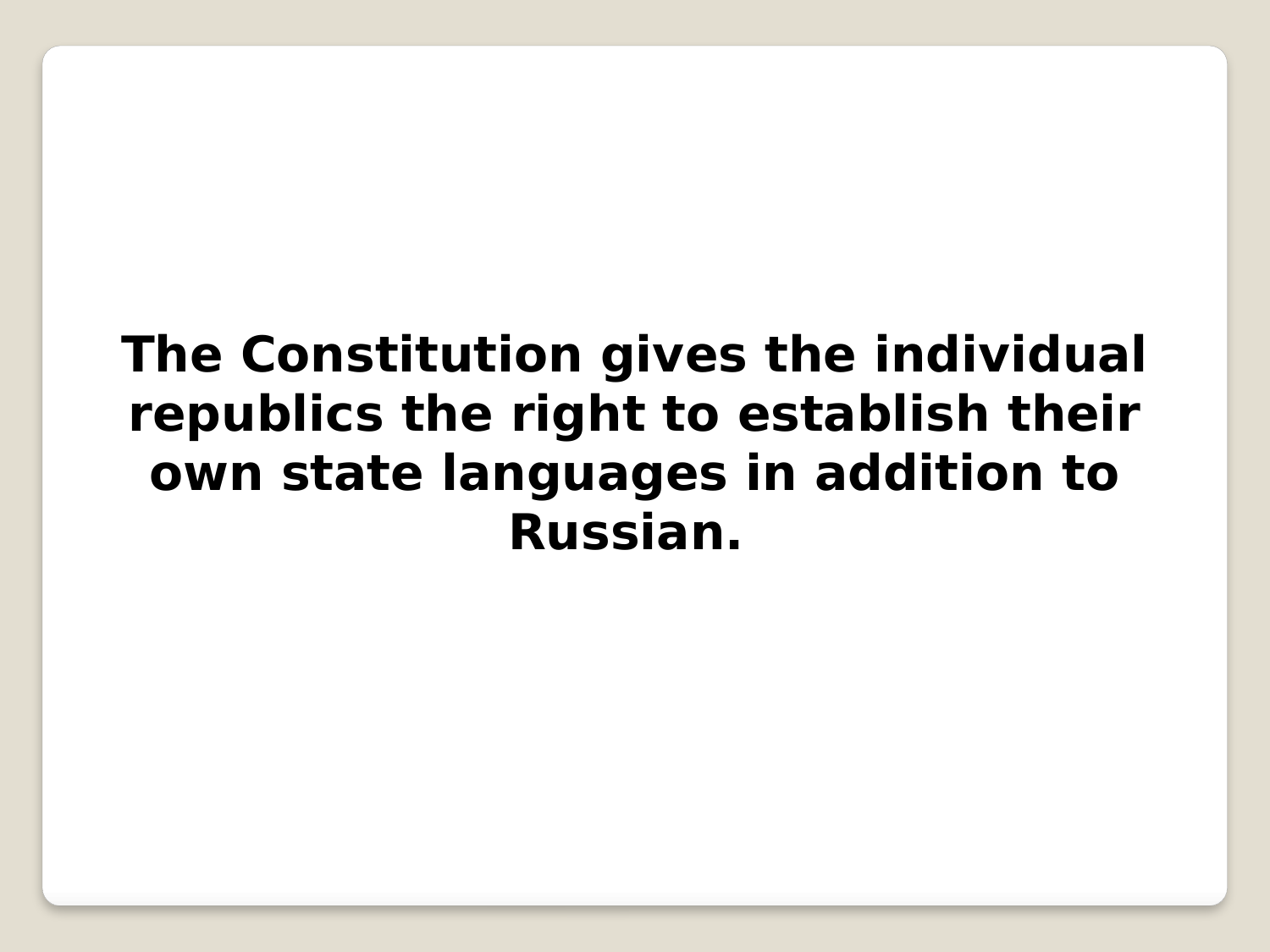

The Constitution gives the individual republics the right to establish their own state languages in addition to Russian.